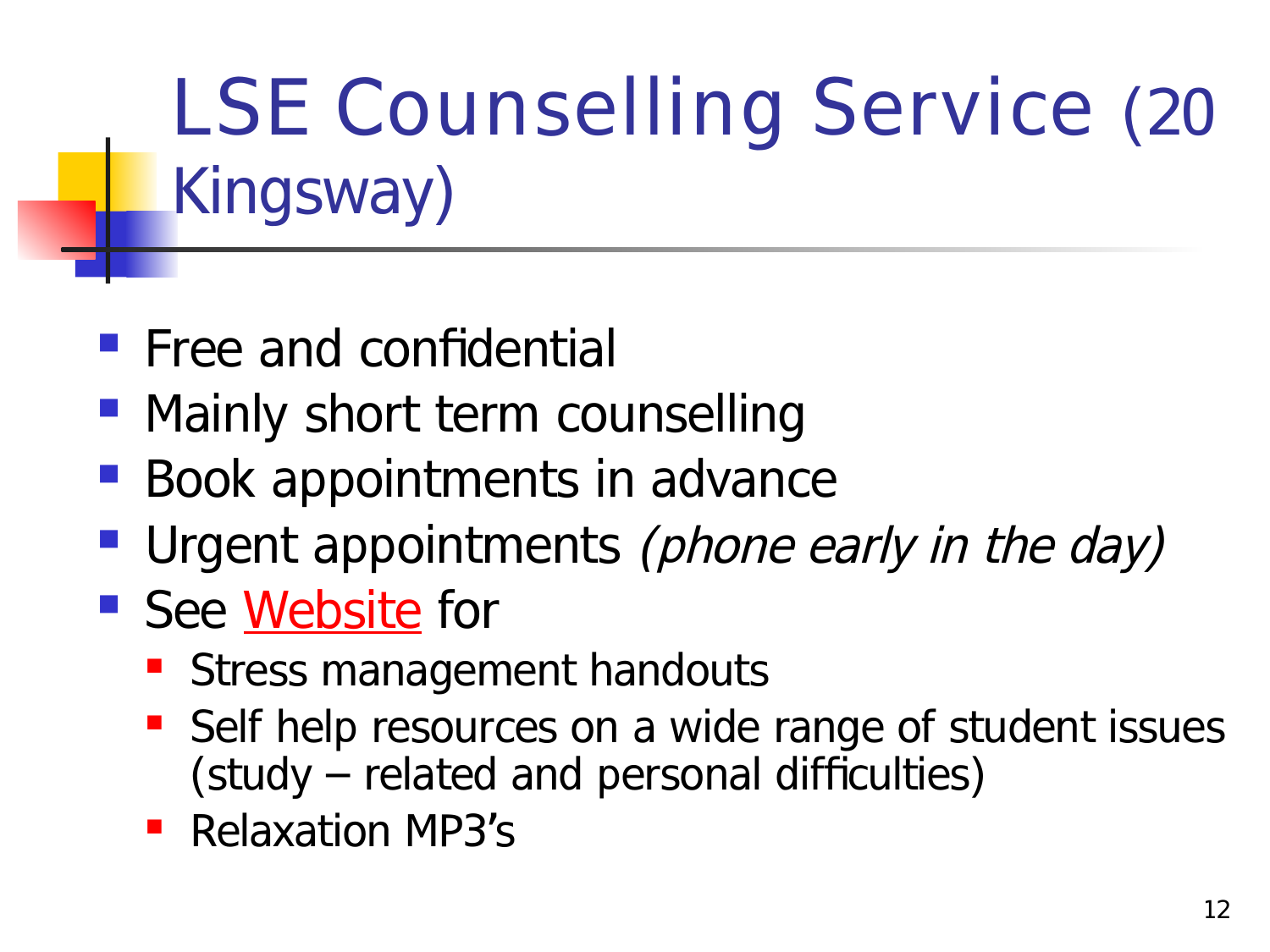

# LSE Counselling Service (20 Kingsway)
Free and confidential
Mainly short term counselling
Book appointments in advance
Urgent appointments (phone early in the day)
See Website for
Stress management handouts
Self help resources on a wide range of student issues (study – related and personal difficulties)
Relaxation MP3’s
12